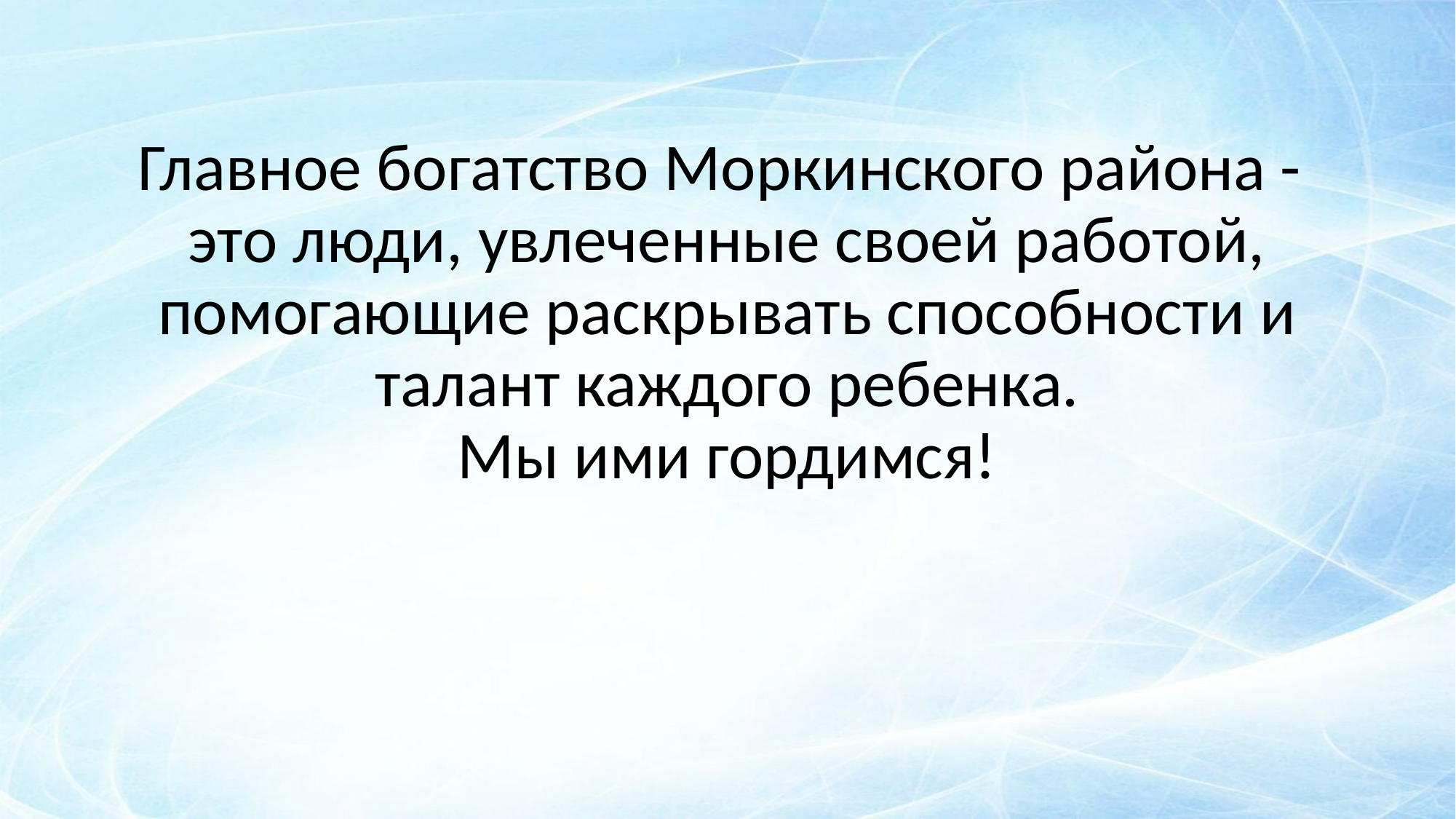

# Главное богатство Моркинского района - это люди, увлеченные своей работой, помогающие раскрывать способности и талант каждого ребенка. Мы ими гордимся!